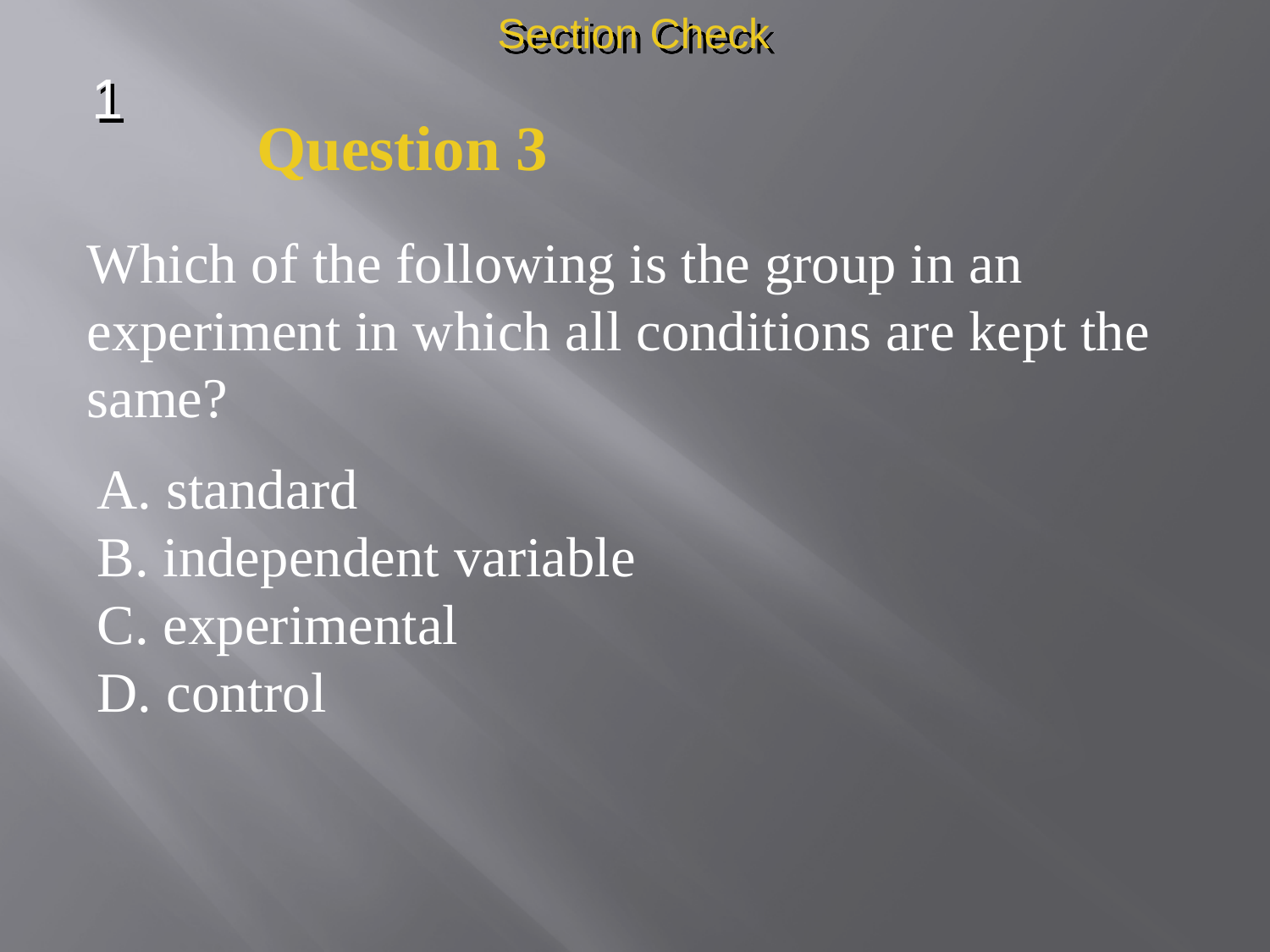

Section Check
1
Question 3
Which of the following is the group in an
experiment in which all conditions are kept the
same?
A. standard
B. independent variable
C. experimental
D. control